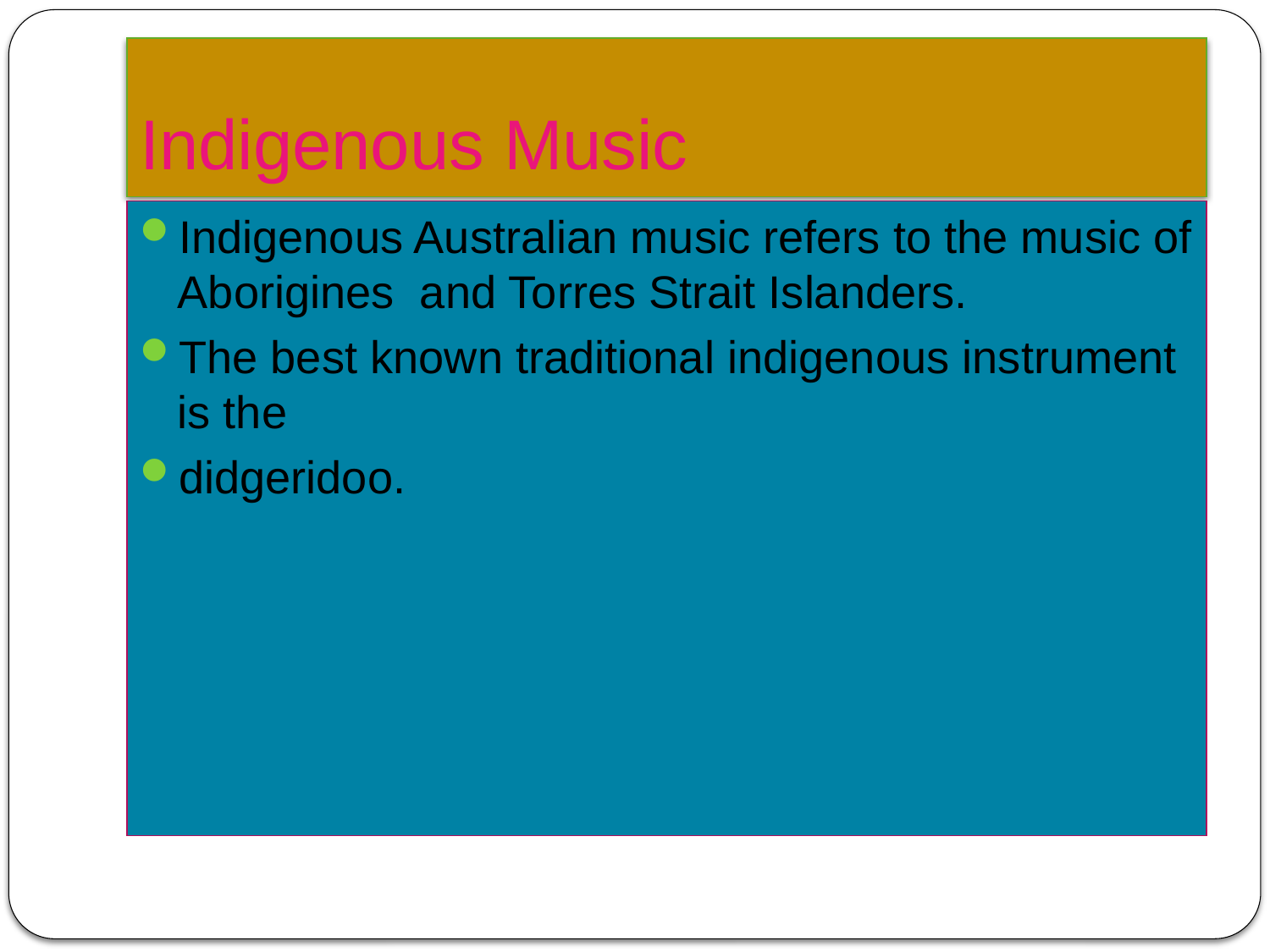

# Indigenous Music
Indigenous Australian music refers to the music of Aborigines  and Torres Strait Islanders.
The best known traditional indigenous instrument is the
didgeridoo.